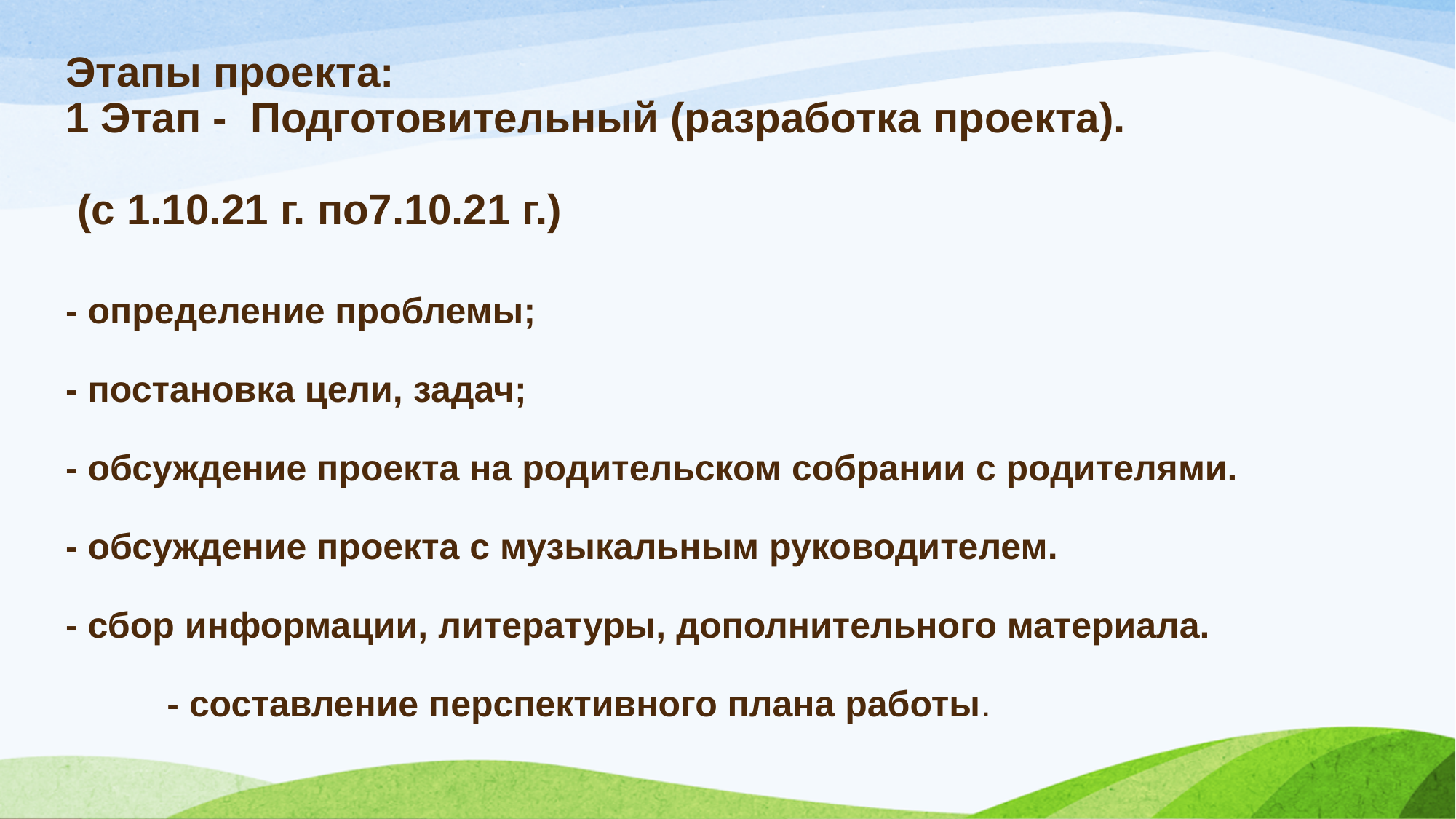

# Этапы проекта: 1 Этап -  Подготовительный (разработка проекта). (с 1.10.21 г. по7.10.21 г.) - определение проблемы; - постановка цели, задач; - обсуждение проекта на родительском собрании с родителями. - обсуждение проекта с музыкальным руководителем. - сбор информации, литературы, дополнительного материала. - составление перспективного плана работы.